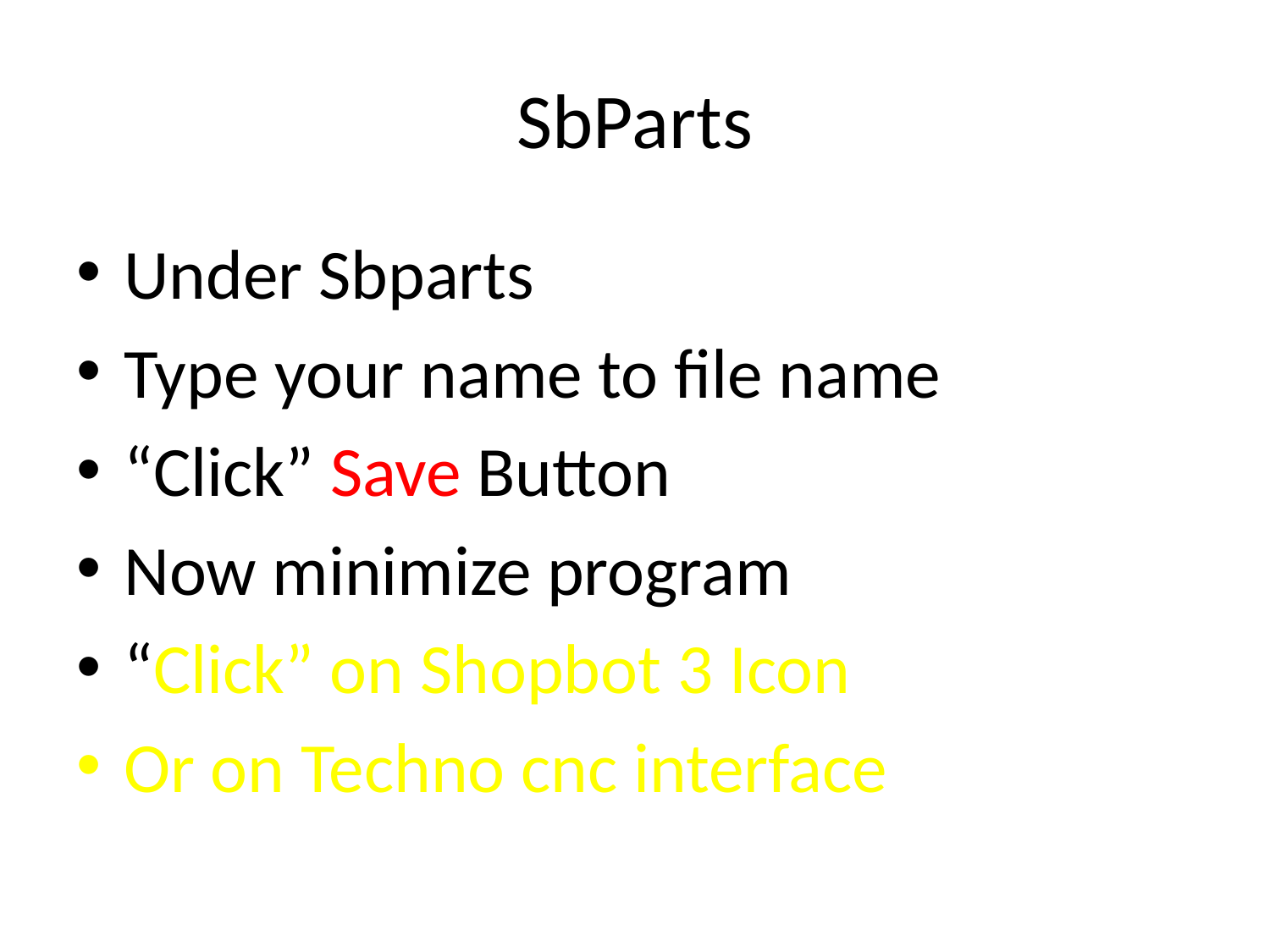

# SbParts
Under Sbparts
Type your name to file name
“Click” Save Button
Now minimize program
“Click” on Shopbot 3 Icon
Or on Techno cnc interface